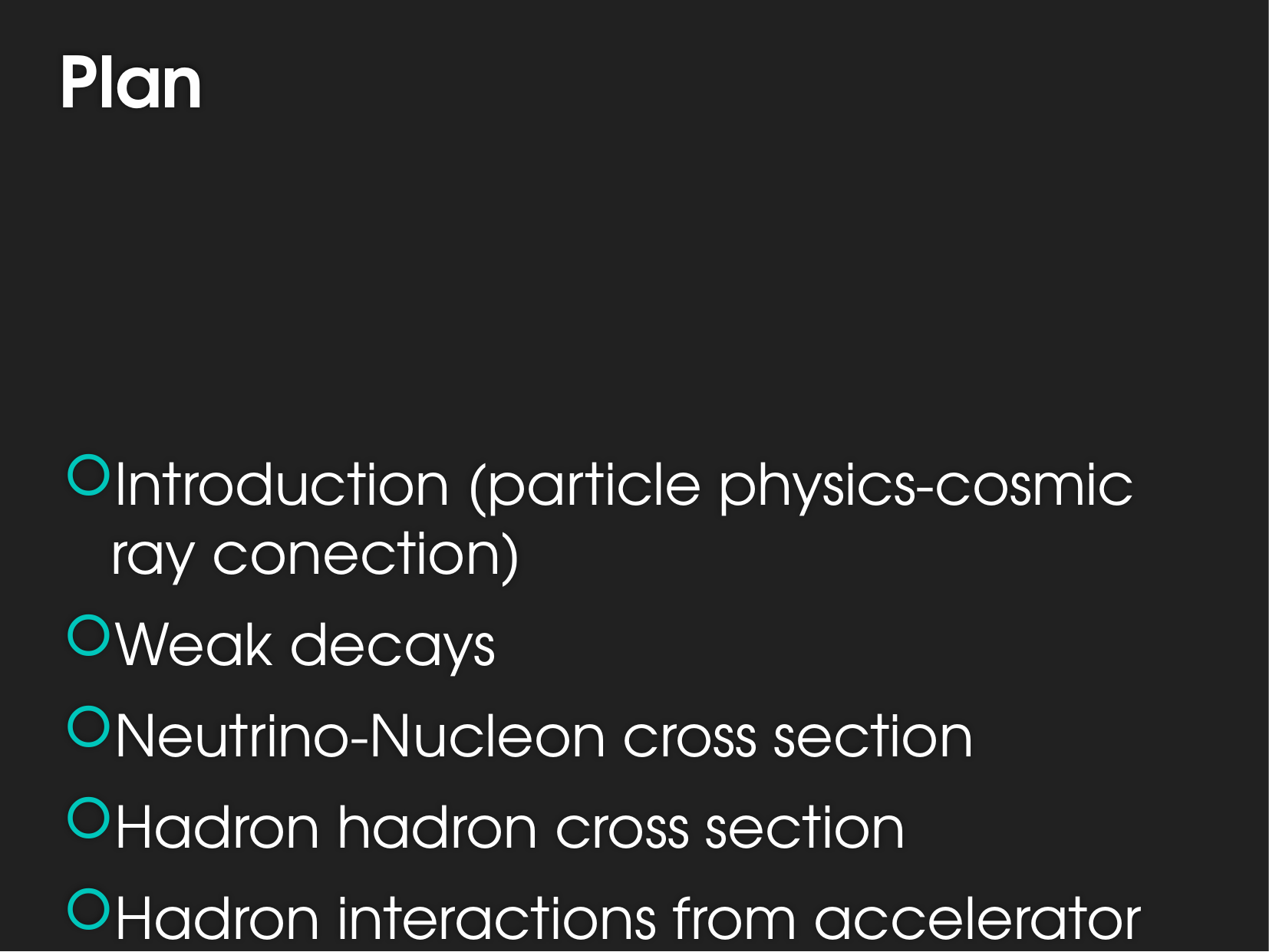

# Plan

Introduction (particle physics-cosmic ray conection)
Weak decays
Neutrino-Nucleon cross section
Hadron hadron cross section
Hadron interactions from accelerator data
Measurement of total crosssection from cosmic ray experiment